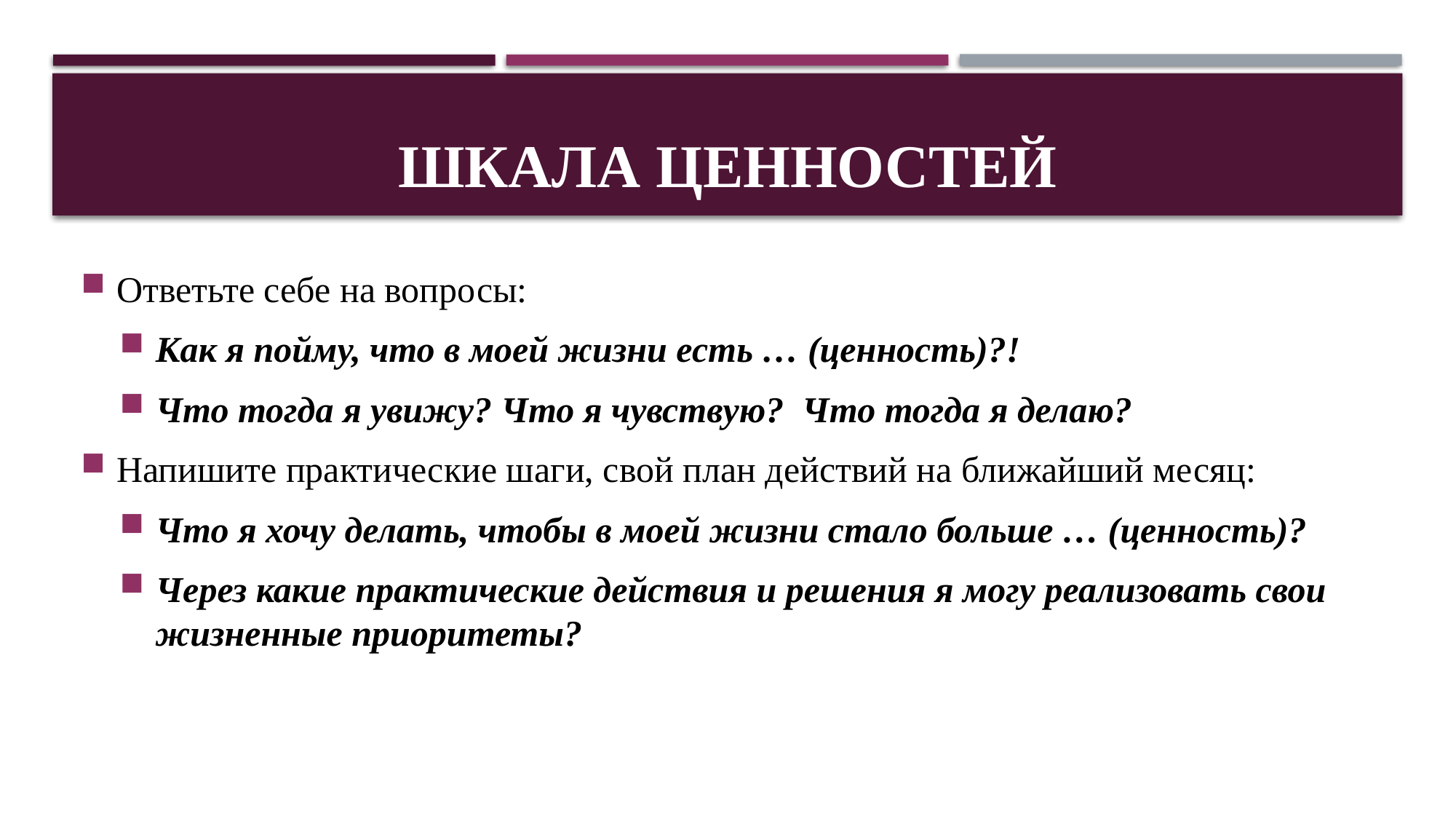

# Шкала ценностей
Ответьте себе на вопросы:
Как я пойму, что в моей жизни есть … (ценность)?!
Что тогда я увижу? Что я чувствую?  Что тогда я делаю?
Напишите практические шаги, свой план действий на ближайший месяц:
Что я хочу делать, чтобы в моей жизни стало больше … (ценность)?
Через какие практические действия и решения я могу реализовать свои жизненные приоритеты?